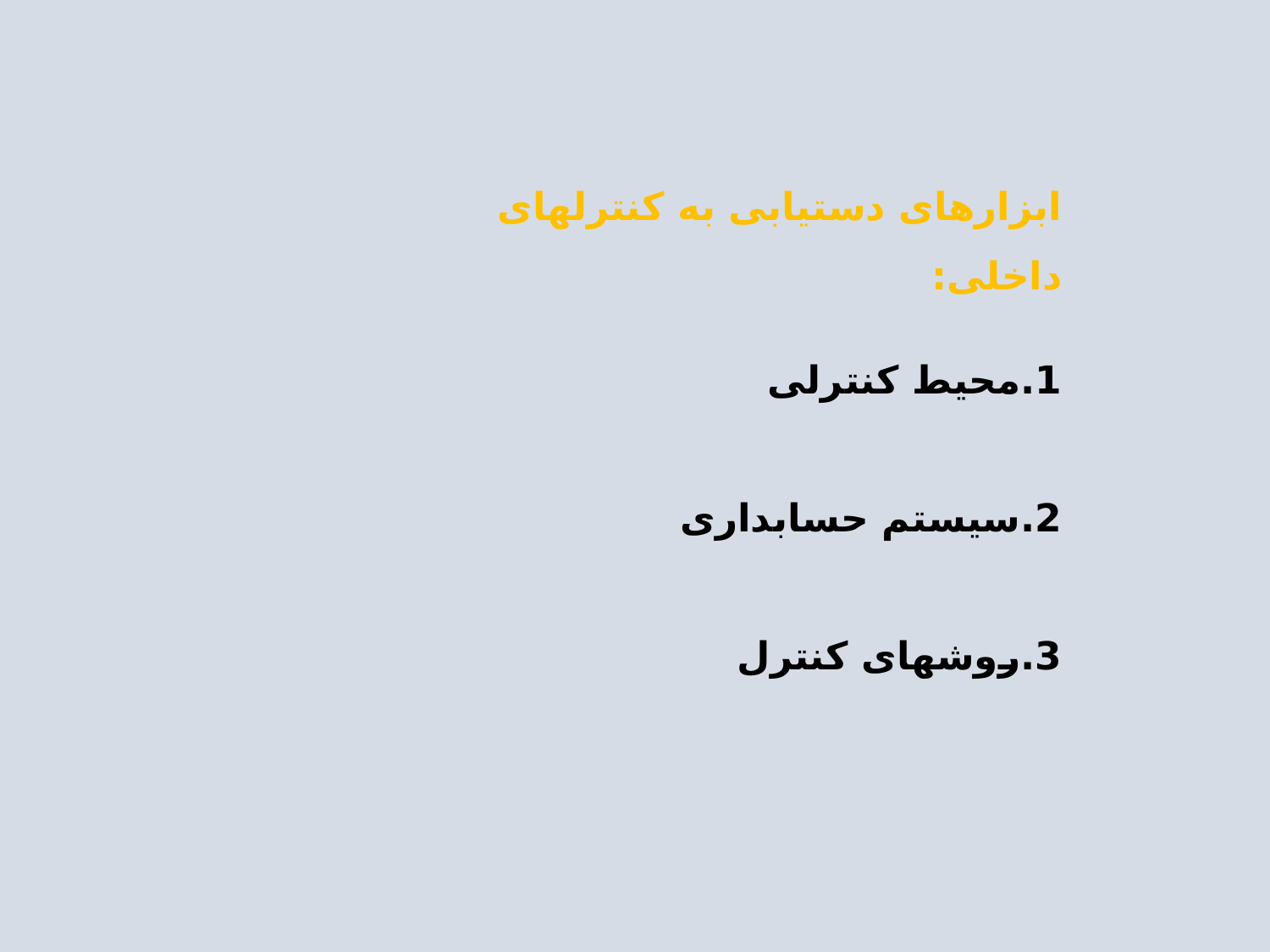

# ابزارهای دستیابی به کنترلهای داخلی: 1.محیط کنترلی 2.سیستم حسابداری 3.روشهای کنترل